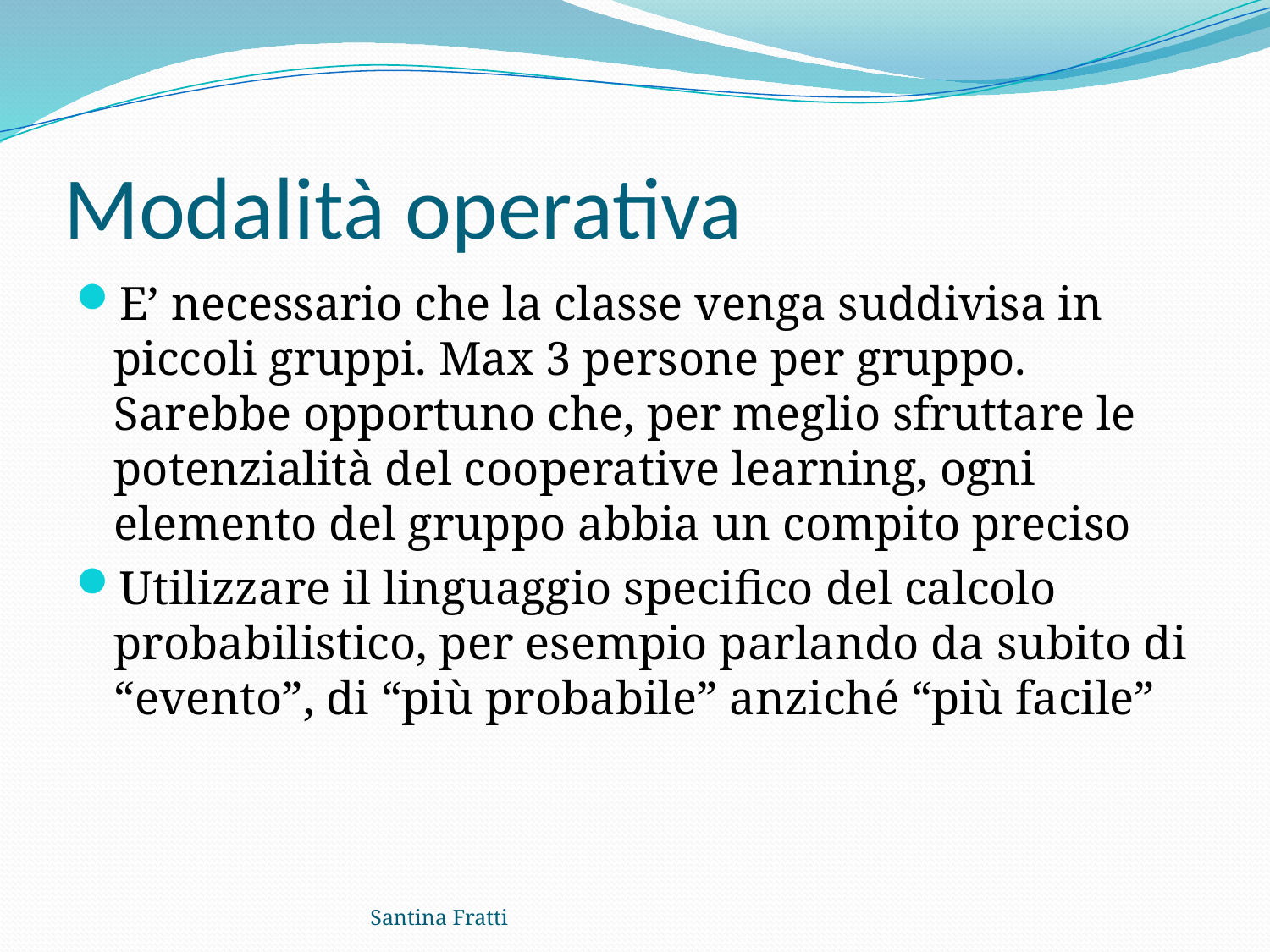

# Modalità operativa
E’ necessario che la classe venga suddivisa in piccoli gruppi. Max 3 persone per gruppo. Sarebbe opportuno che, per meglio sfruttare le potenzialità del cooperative learning, ogni elemento del gruppo abbia un compito preciso
Utilizzare il linguaggio specifico del calcolo probabilistico, per esempio parlando da subito di “evento”, di “più probabile” anziché “più facile”
Santina Fratti